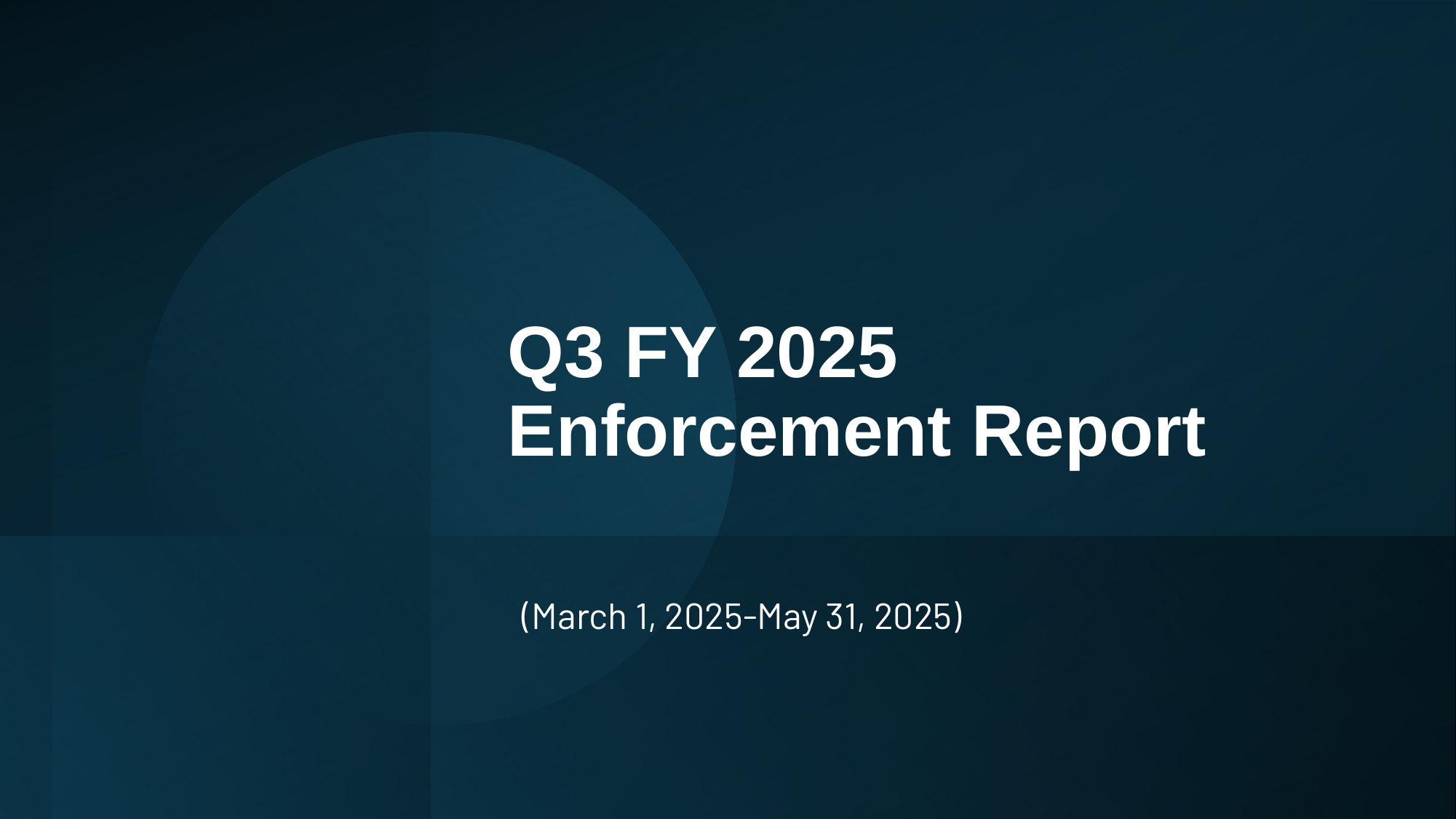

# Q3 FY 2025 Enforcement Report

(March 1, 2025-May 31, 2025)